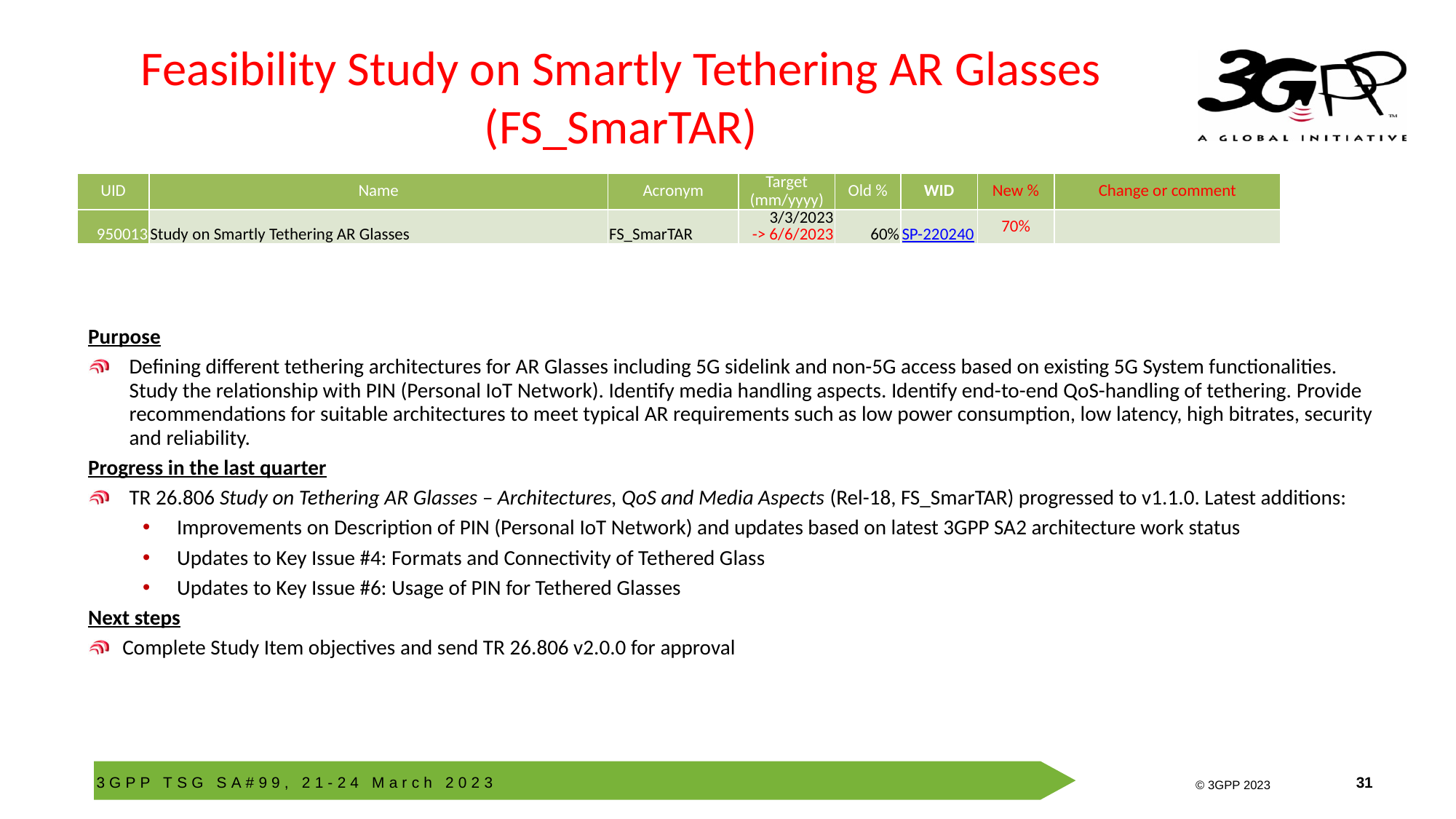

# Feasibility Study on Smartly Tethering AR Glasses (FS_SmarTAR)
| UID | Name | Acronym | Target (mm/yyyy) | Old % | WID | New % | Change or comment |
| --- | --- | --- | --- | --- | --- | --- | --- |
| 950013 | Study on Smartly Tethering AR Glasses | FS\_SmarTAR | 3/3/2023 -> 6/6/2023 | 60% | SP-220240 | 70% |  |
Purpose
Defining different tethering architectures for AR Glasses including 5G sidelink and non-5G access based on existing 5G System functionalities.  Study the relationship with PIN (Personal IoT Network). Identify media handling aspects. Identify end-to-end QoS-handling of tethering. Provide recommendations for suitable architectures to meet typical AR requirements such as low power consumption, low latency, high bitrates, security and reliability.
Progress in the last quarter
TR 26.806 Study on Tethering AR Glasses – Architectures, QoS and Media Aspects (Rel-18, FS_SmarTAR) progressed to v1.1.0. Latest additions:
Improvements on Description of PIN (Personal IoT Network) and updates based on latest 3GPP SA2 architecture work status
Updates to Key Issue #4: Formats and Connectivity of Tethered Glass
Updates to Key Issue #6: Usage of PIN for Tethered Glasses
Next steps
Complete Study Item objectives and send TR 26.806 v2.0.0 for approval